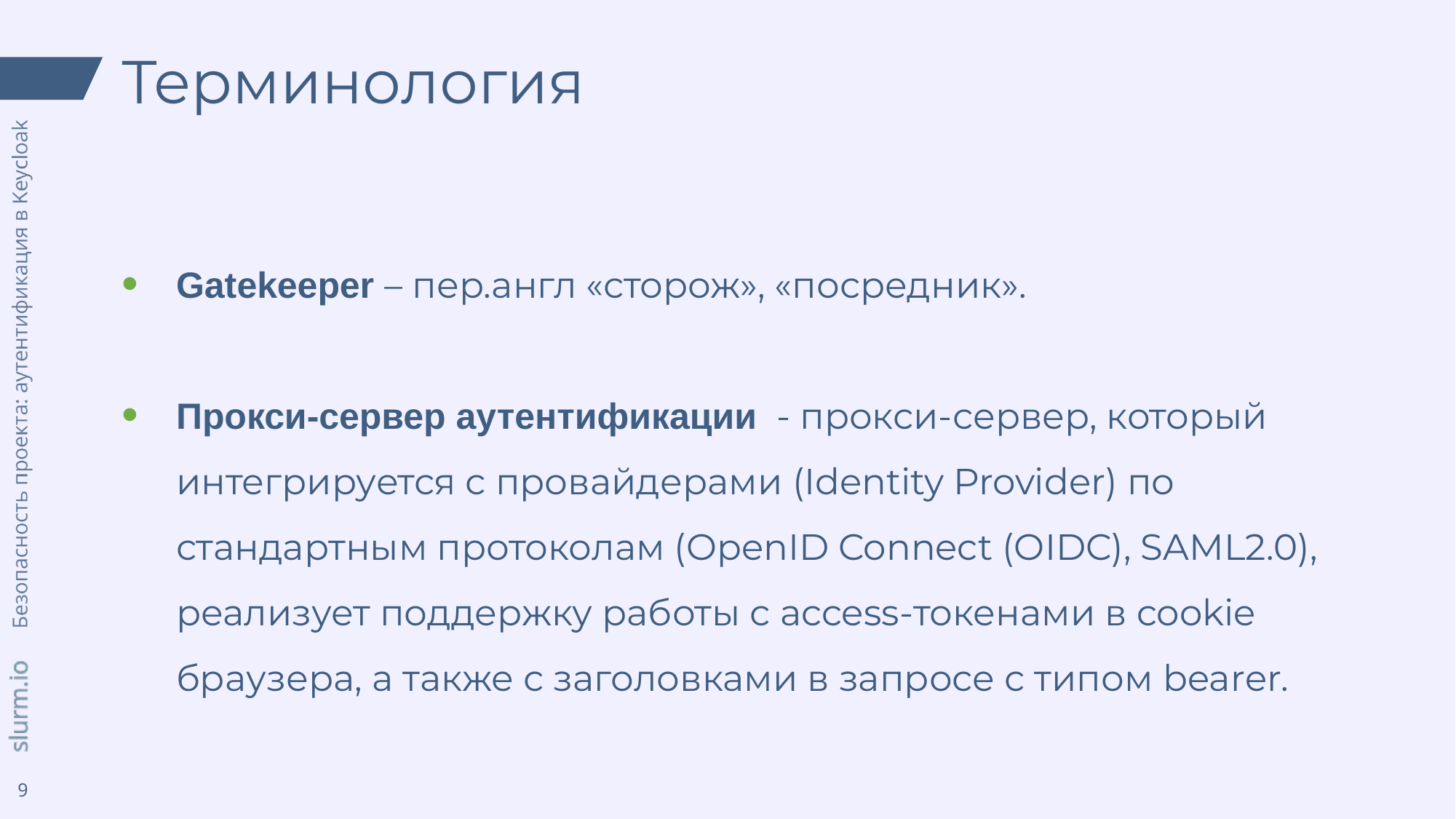

# Терминология
Gatekeeper – пер.англ «сторож», «посредник».

Прокси-сервер аутентификации  - прокси-сервер, который интегрируется с провайдерами (Identity Provider) по стандартным протоколам (OpenID Connect (OIDC), SAML2.0), реализует поддержку работы с access-токенами в cookie браузера, а также с заголовками в запросе с типом bearer.